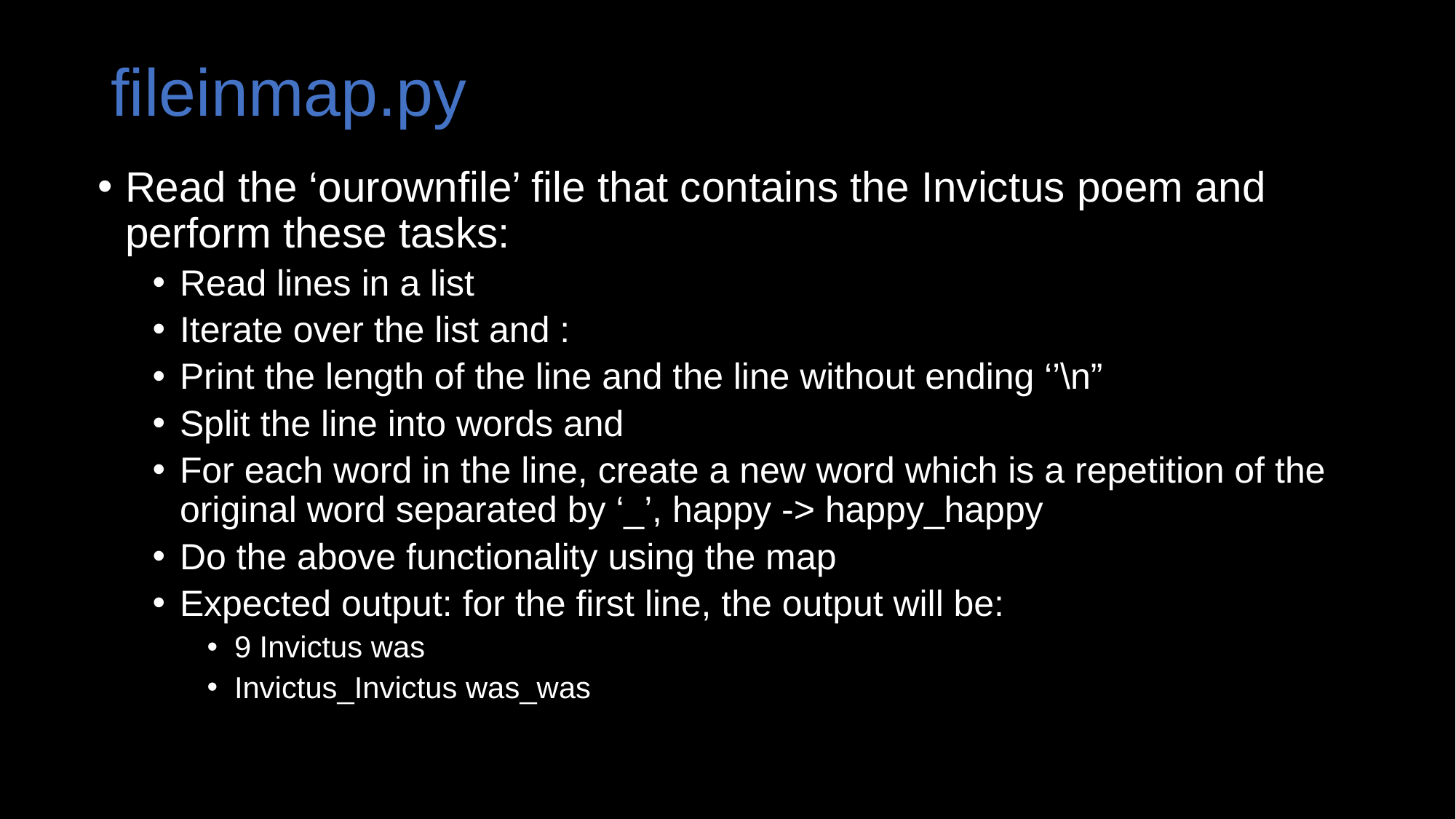

# fileinmap.py
Read the ‘ourownfile’ file that contains the Invictus poem and perform these tasks:
Read lines in a list
Iterate over the list and :
Print the length of the line and the line without ending ‘’\n”
Split the line into words and
For each word in the line, create a new word which is a repetition of the original word separated by ‘_’, happy -> happy_happy
Do the above functionality using the map
Expected output: for the first line, the output will be:
9 Invictus was
Invictus_Invictus was_was